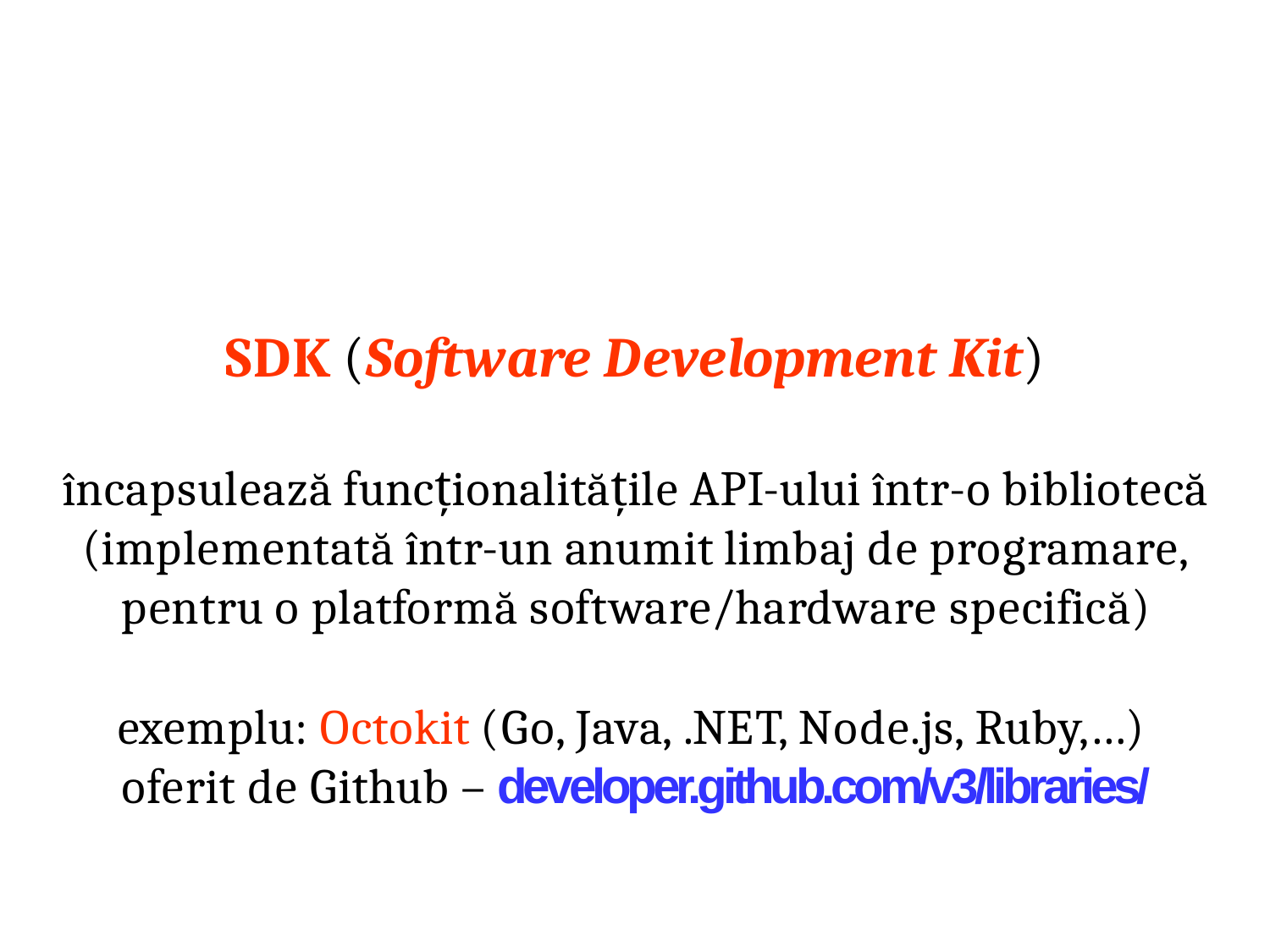

# SDK (Software Development Kit)
încapsulează funcționalitățile API-ului într-o bibliotecă  (implementată într-un anumit limbaj de programare,  pentru o platformă software/hardware specifică)

exemplu: Octokit (Go, Java, .NET, Node.js, Ruby,…)  oferit de Github – developer.github.com/v3/libraries/